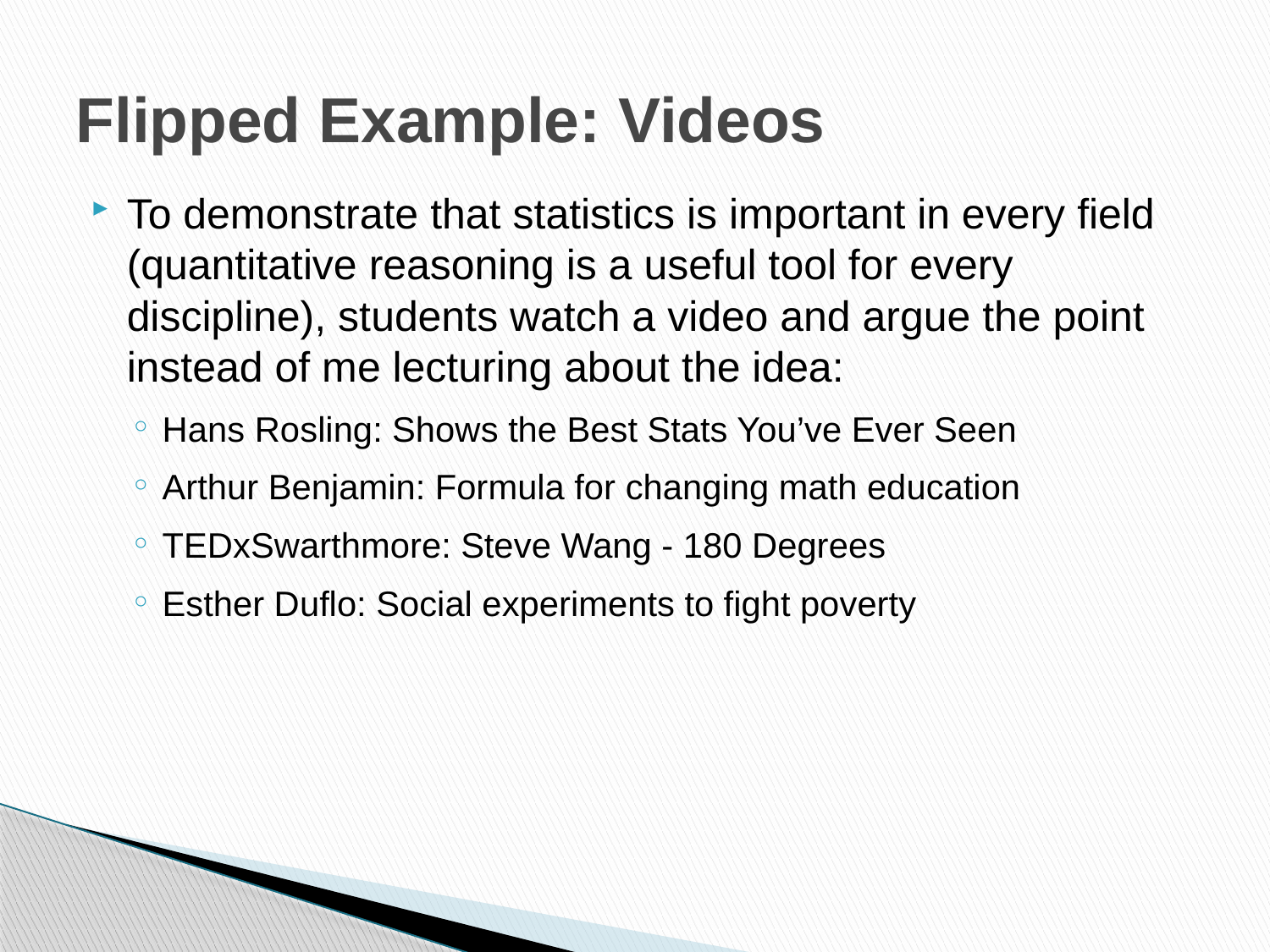

# Flipped Example: Videos
To demonstrate that statistics is important in every field (quantitative reasoning is a useful tool for every discipline), students watch a video and argue the point instead of me lecturing about the idea:
Hans Rosling: Shows the Best Stats You’ve Ever Seen
Arthur Benjamin: Formula for changing math education
TEDxSwarthmore: Steve Wang - 180 Degrees
Esther Duflo: Social experiments to fight poverty